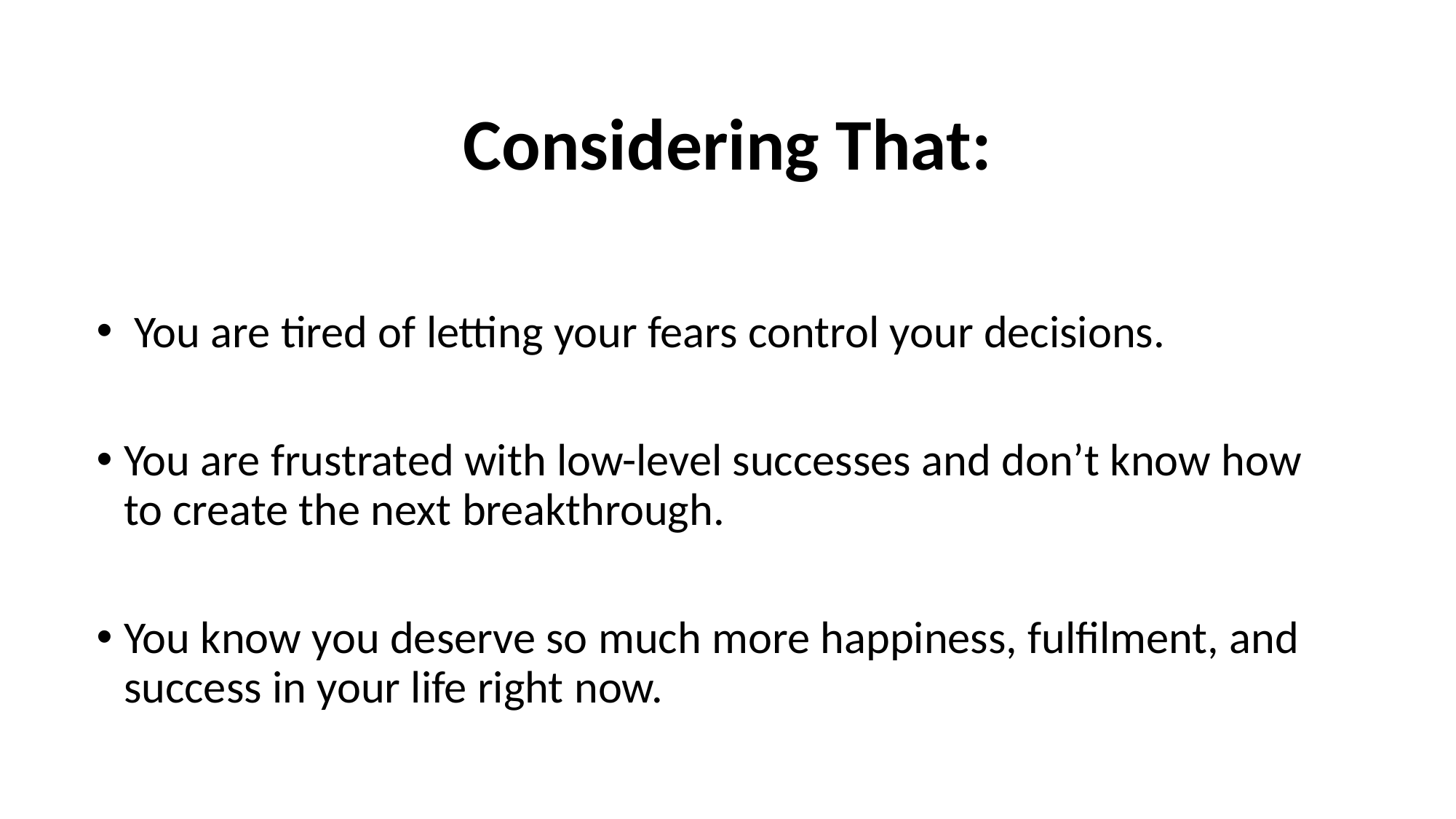

# Considering That:
 You are tired of letting your fears control your decisions.

You are frustrated with low-level successes and don’t know how to create the next breakthrough.

You know you deserve so much more happiness, fulfilment, and success in your life right now.